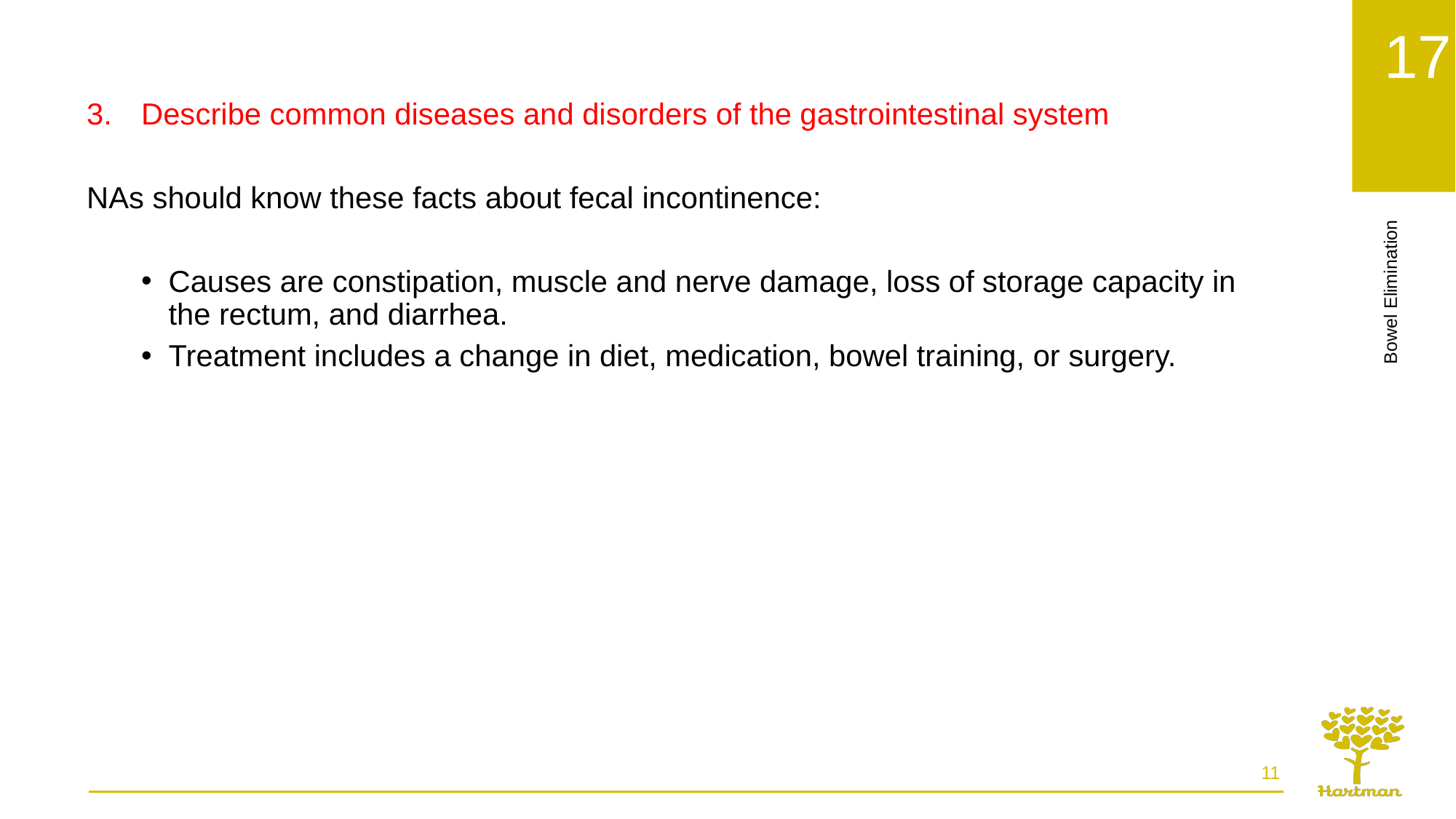

Describe common diseases and disorders of the gastrointestinal system

NAs should know these facts about fecal incontinence:

Causes are constipation, muscle and nerve damage, loss of storage capacity in the rectum, and diarrhea.
Treatment includes a change in diet, medication, bowel training, or surgery.

11